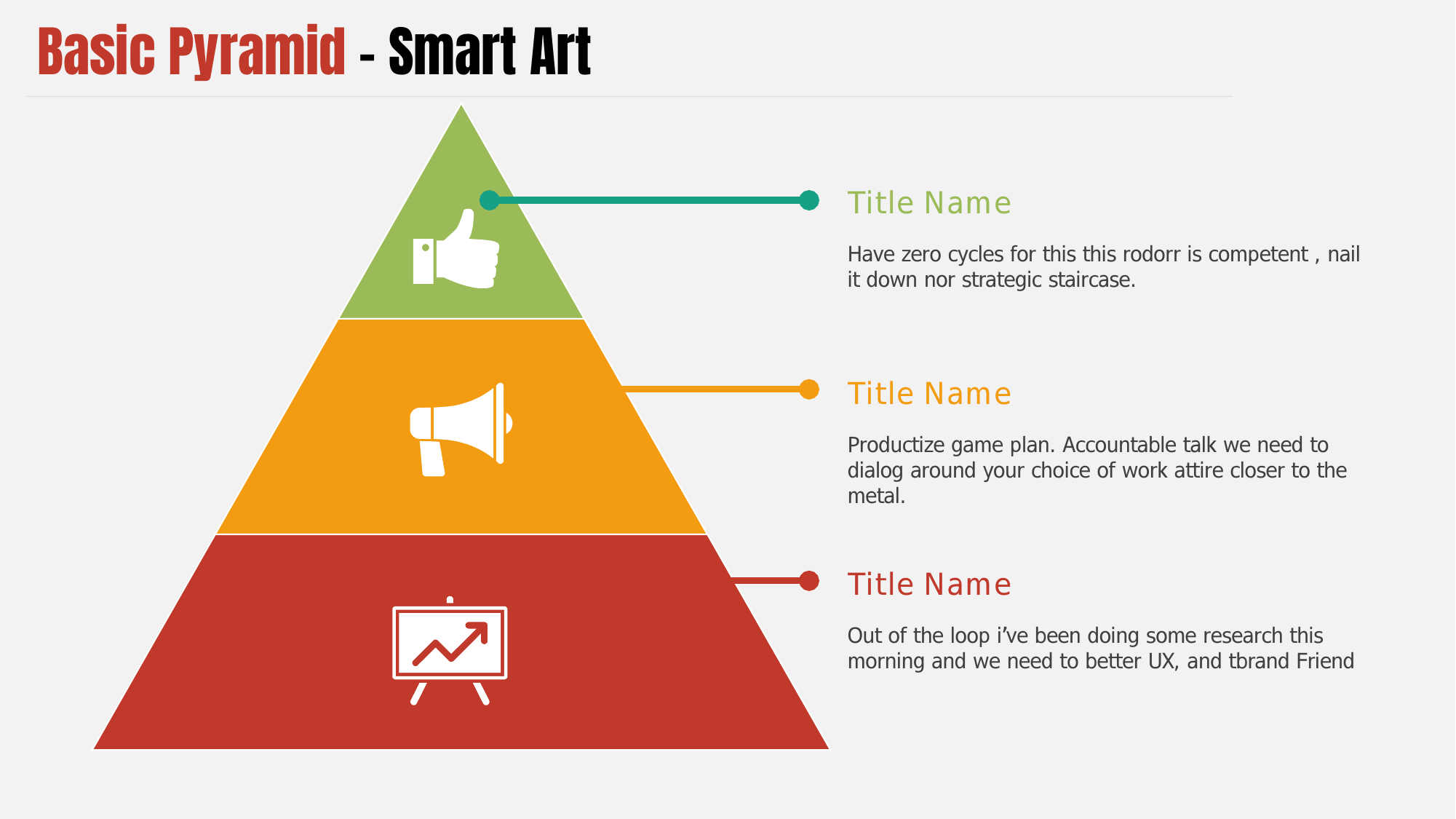

Basic Pyramid – Smart Art

Title Name

Have zero cycles for this this rodorr is competent , nail it down nor strategic staircase.
Title Name

Productize game plan. Accountable talk we need to dialog around your choice of work attire closer to the metal.
Title Name

Out of the loop i’ve been doing some research this morning and we need to better UX, and tbrand Friend